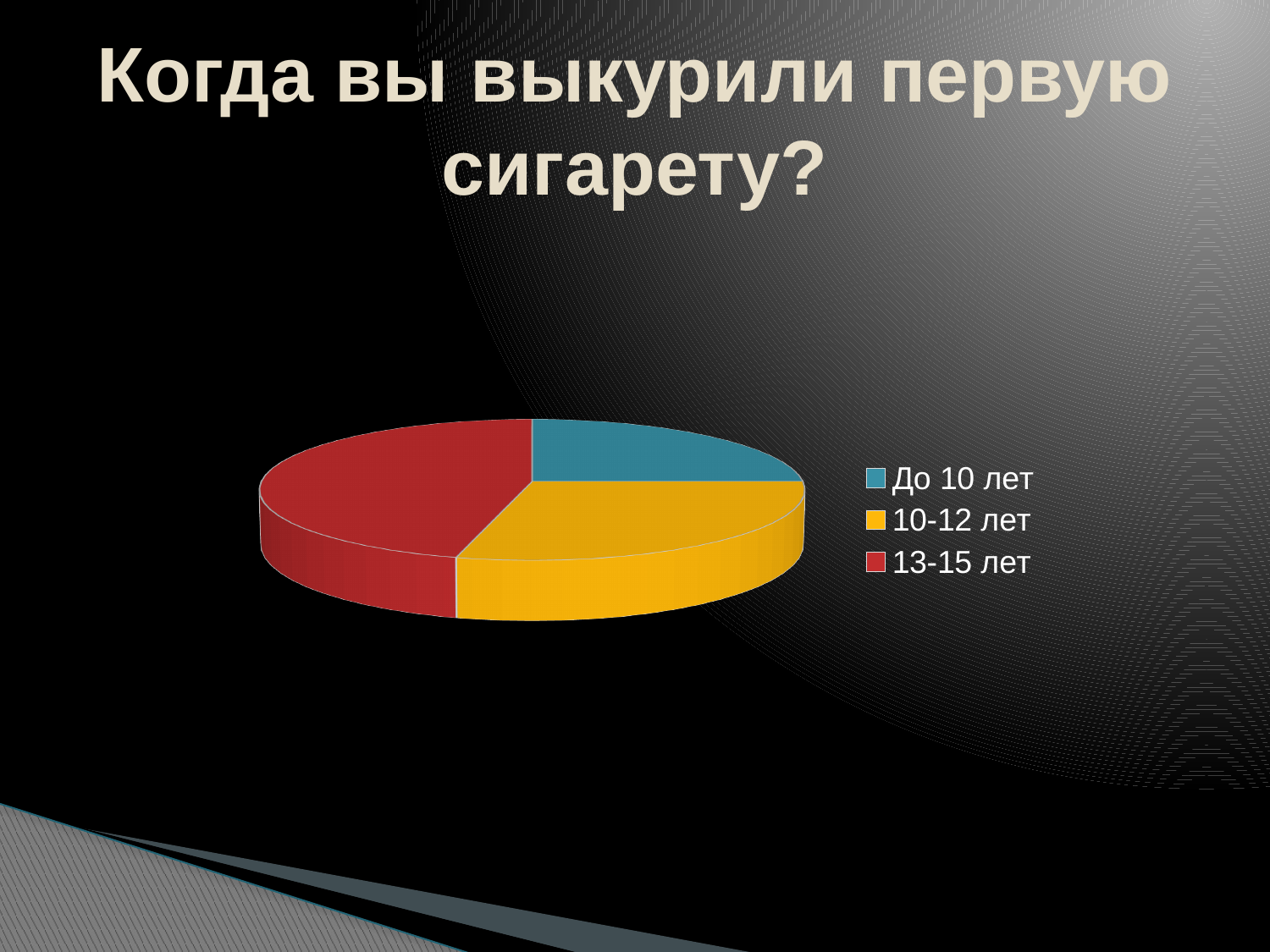

# Когда вы выкурили первую сигарету?

[unsupported chart]